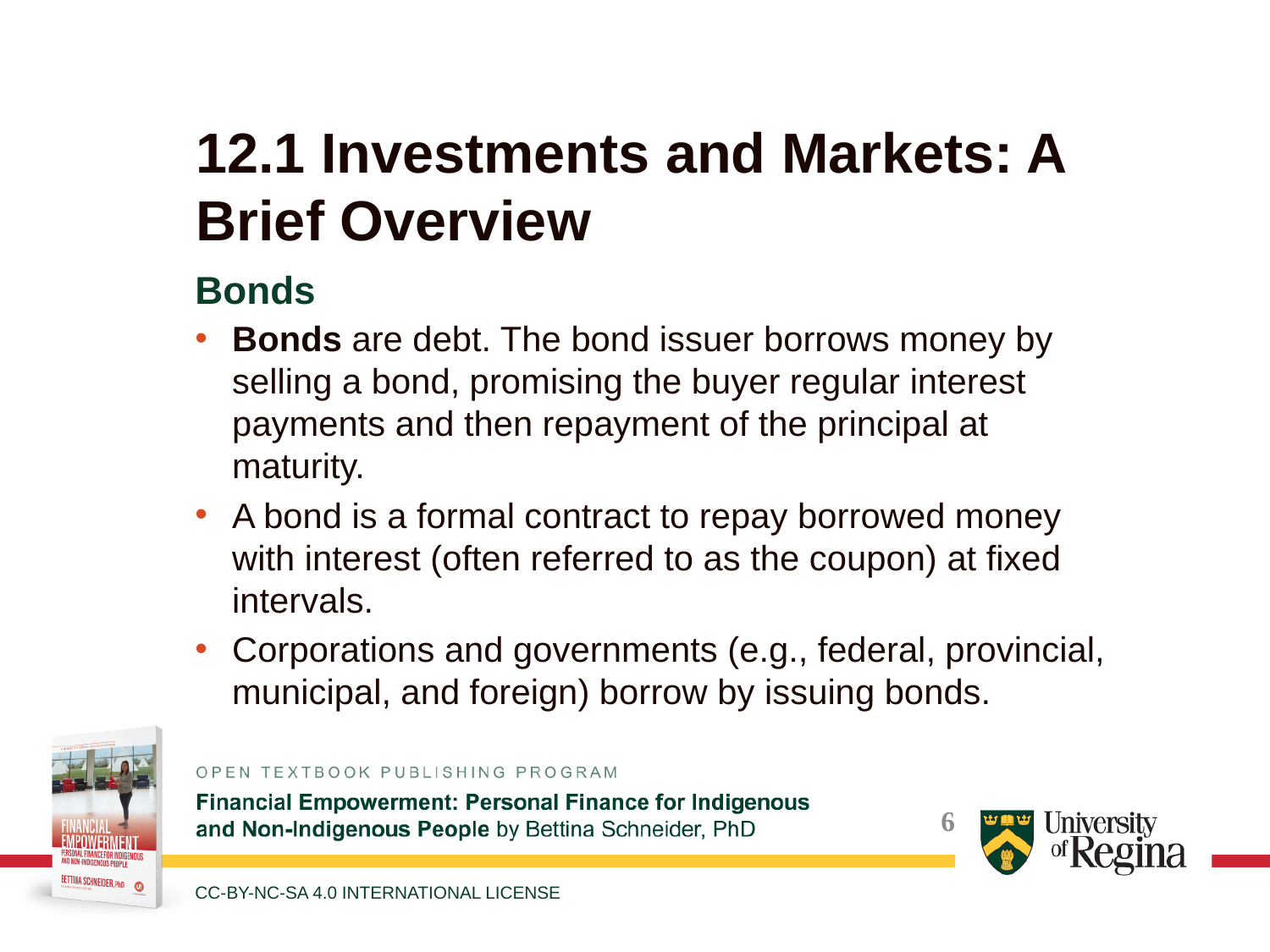

# 12.1 Investments and Markets: A Brief Overview
Bonds
Bonds are debt. The bond issuer borrows money by selling a bond, promising the buyer regular interest payments and then repayment of the principal at maturity.
A bond is a formal contract to repay borrowed money with interest (often referred to as the coupon) at fixed intervals.
Corporations and governments (e.g., federal, provincial, municipal, and foreign) borrow by issuing bonds.
CC-BY-NC-SA 4.0 INTERNATIONAL LICENSE